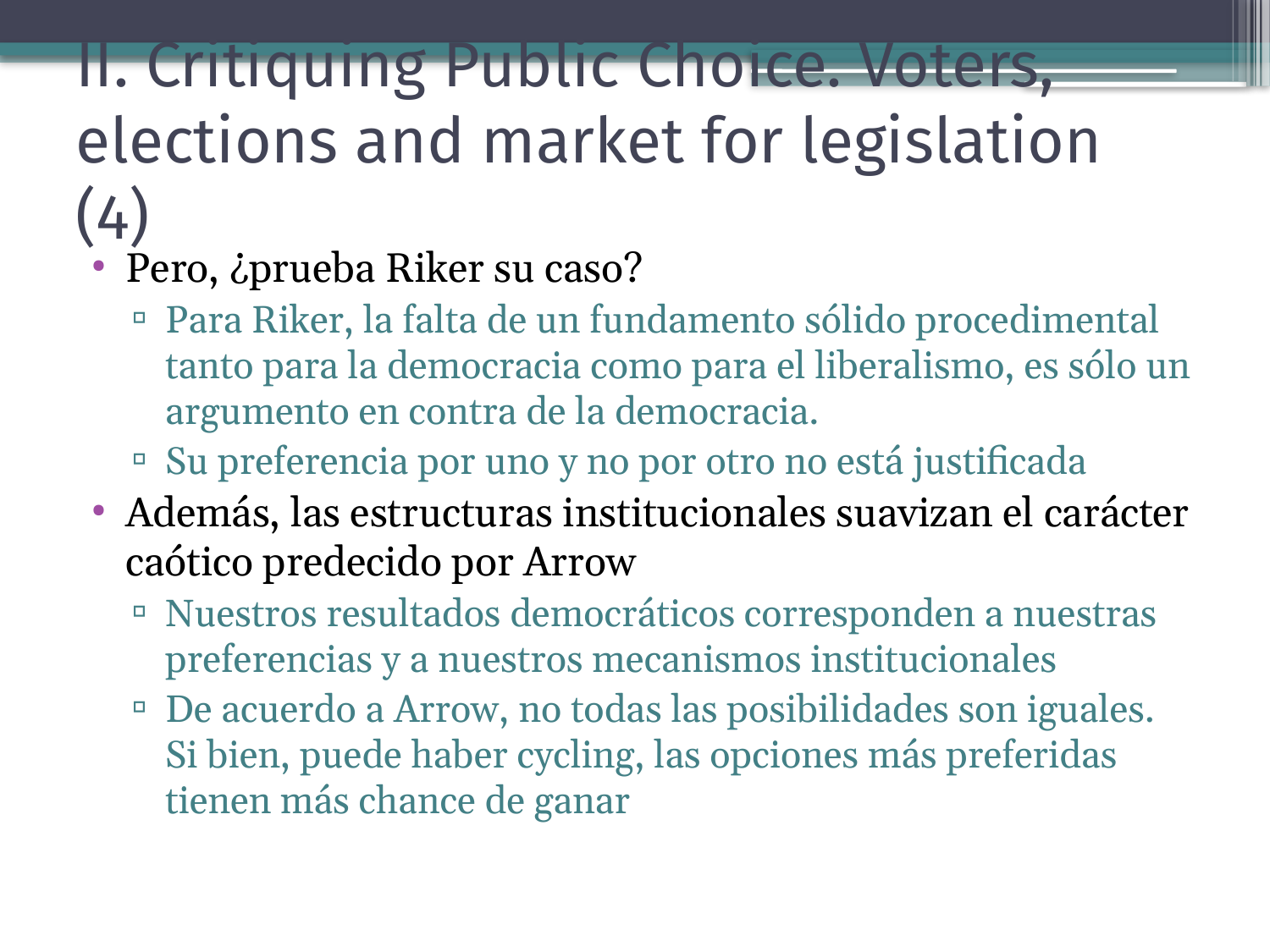

# II. Critiquing Public Choice. Voters, elections and market for legislation (4)
Pero, ¿prueba Riker su caso?
Para Riker, la falta de un fundamento sólido procedimental tanto para la democracia como para el liberalismo, es sólo un argumento en contra de la democracia.
Su preferencia por uno y no por otro no está justificada
Además, las estructuras institucionales suavizan el carácter caótico predecido por Arrow
Nuestros resultados democráticos corresponden a nuestras preferencias y a nuestros mecanismos institucionales
De acuerdo a Arrow, no todas las posibilidades son iguales. Si bien, puede haber cycling, las opciones más preferidas tienen más chance de ganar